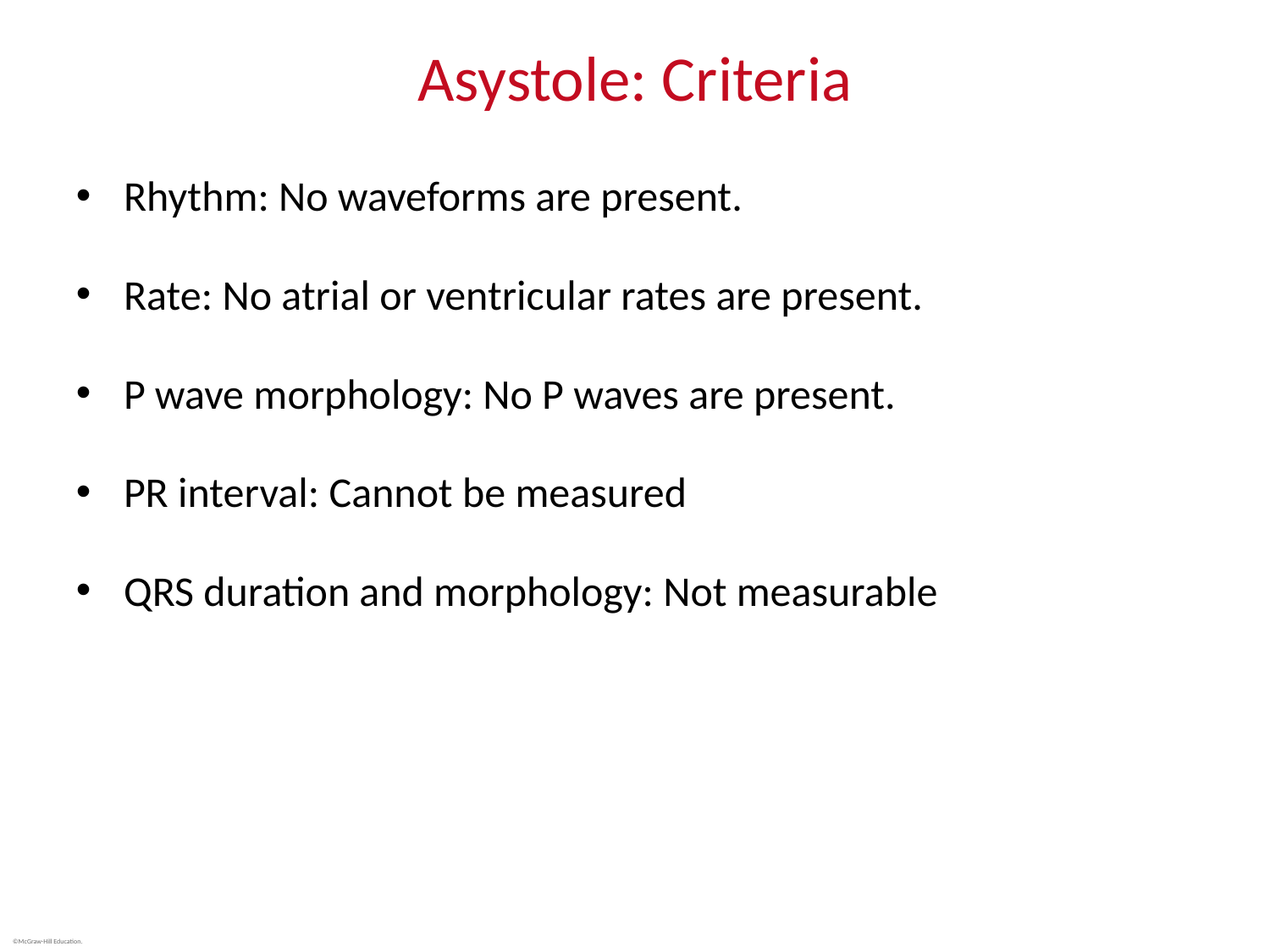

# Asystole: Criteria
Rhythm: No waveforms are present.
Rate: No atrial or ventricular rates are present.
P wave morphology: No P waves are present.
PR interval: Cannot be measured
QRS duration and morphology: Not measurable